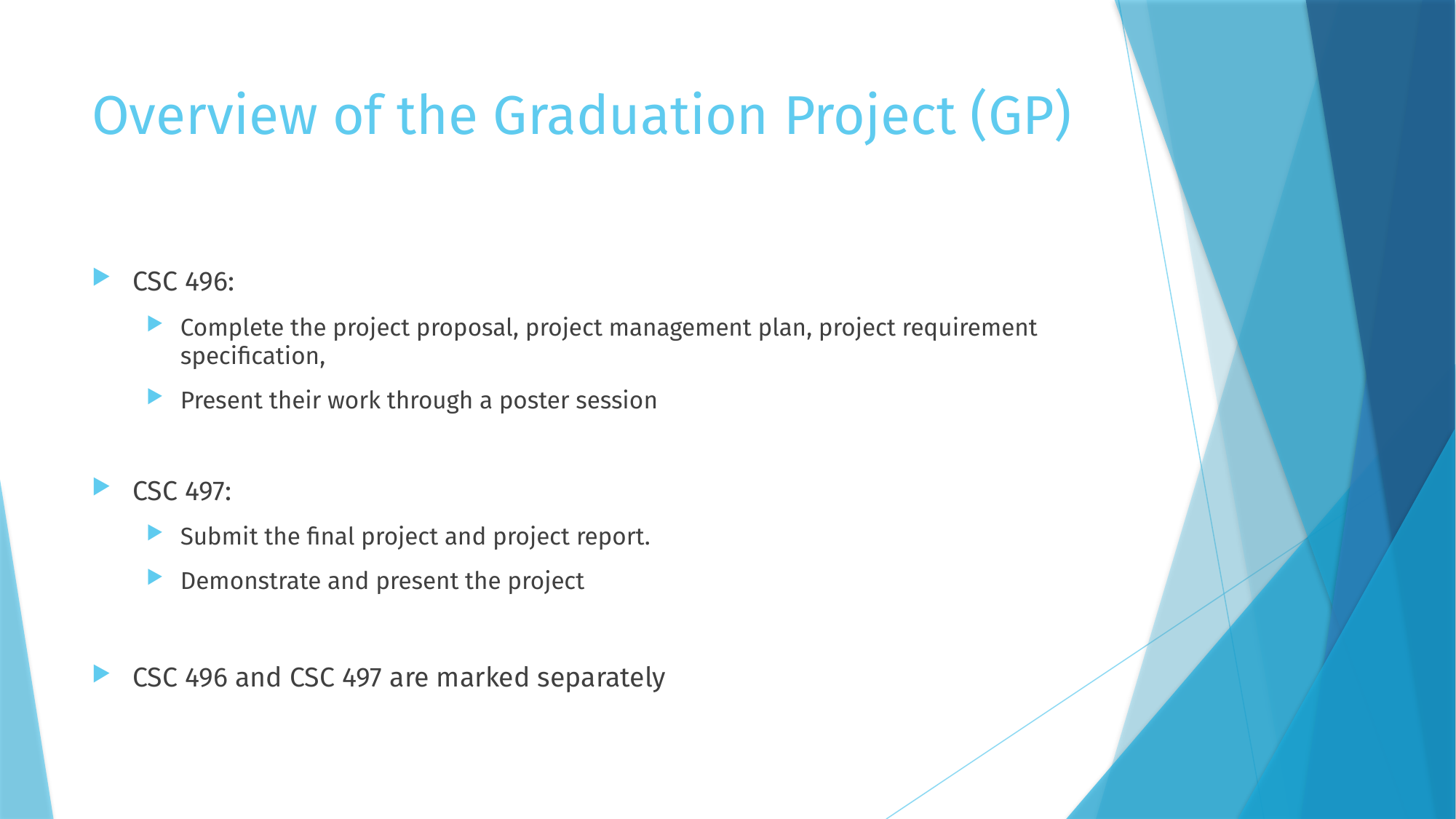

# Overview of the Graduation Project (GP)
CSC 496:
Complete the project proposal, project management plan, project requirement specification,
Present their work through a poster session

CSC 497:
Submit the final project and project report.
Demonstrate and present the project

CSC 496 and CSC 497 are marked separately